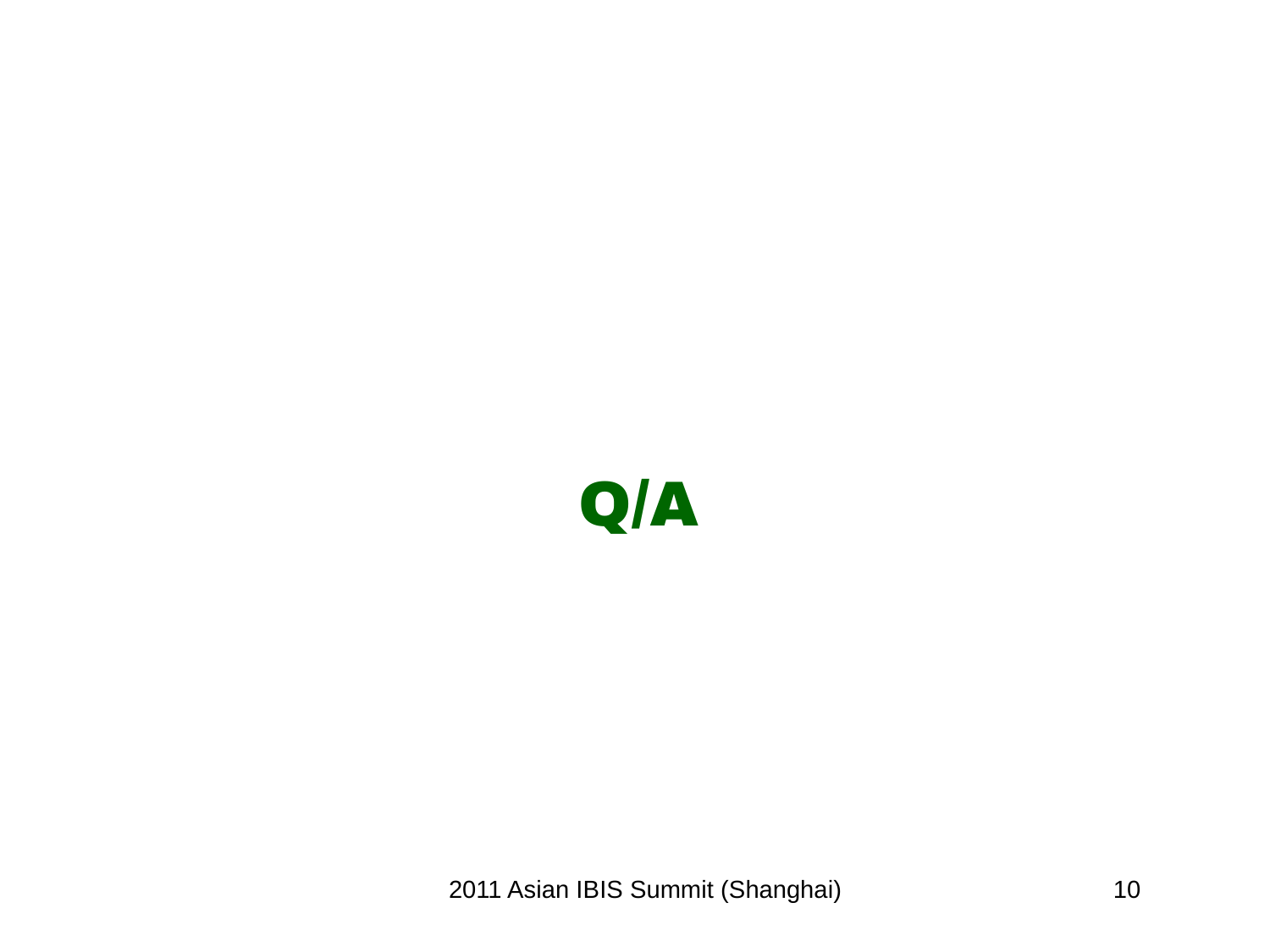

# Q/A

2011 Asian IBIS Summit (Shanghai)
10